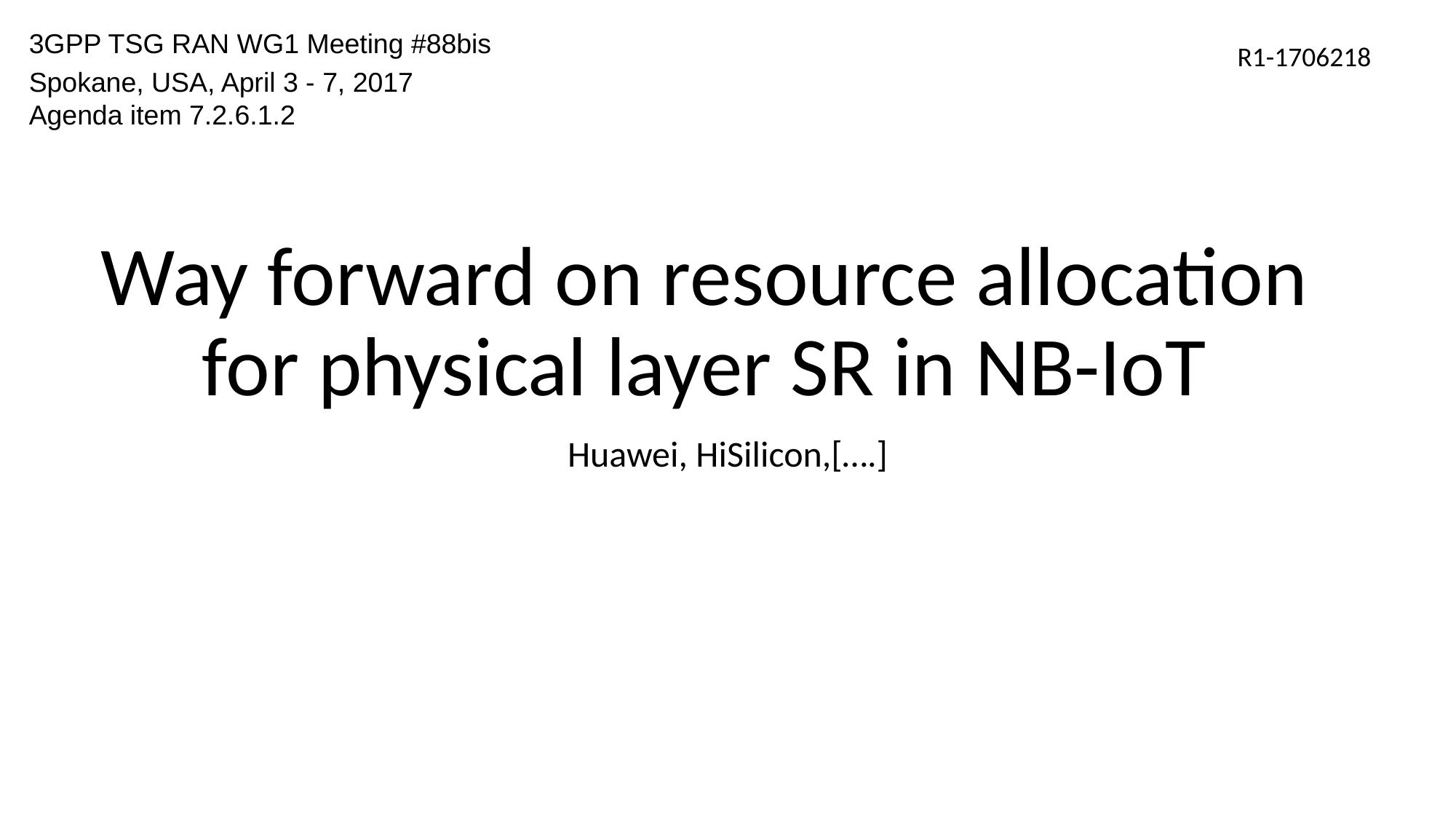

3GPP TSG RAN WG1 Meeting #88bis
Spokane, USA, April 3 - 7, 2017
Agenda item 7.2.6.1.2
R1-1706218
# Way forward on resource allocation for physical layer SR in NB-IoT
Huawei, HiSilicon,[….]